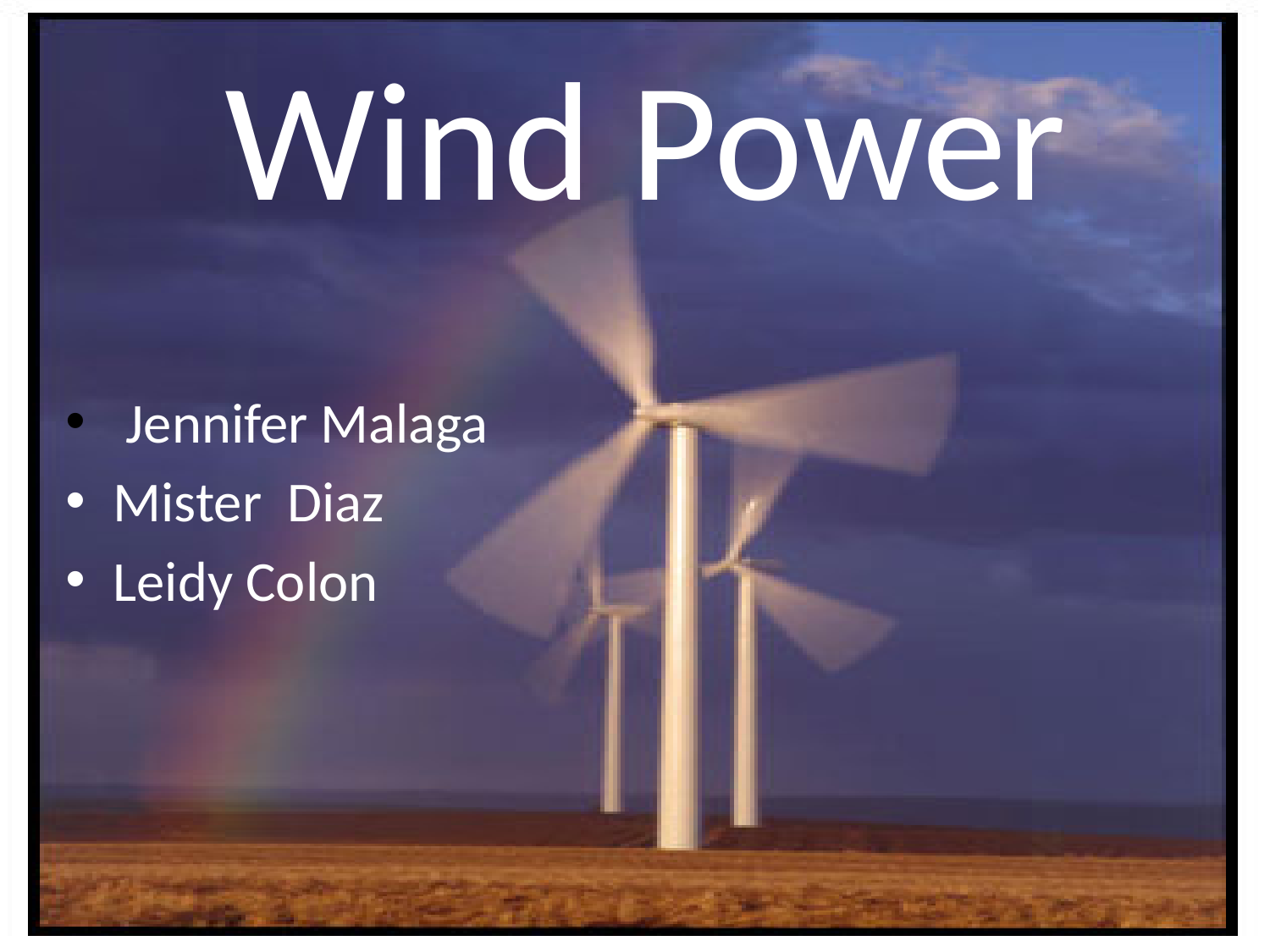

# Wind Power

 Jennifer Malaga
Mister  Diaz
Leidy Colon